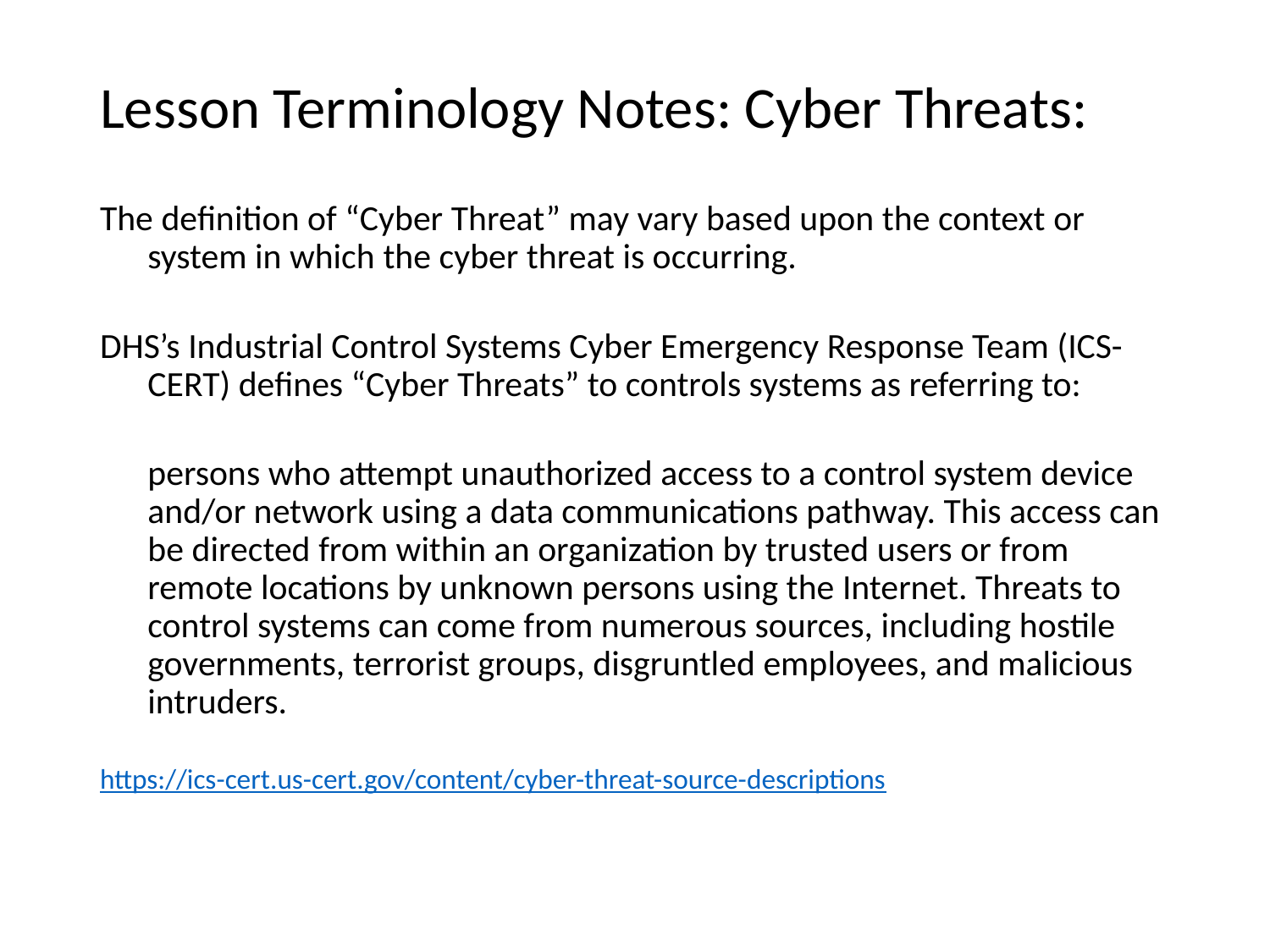

# Lesson Terminology Notes: Cyber Threats:
The definition of “Cyber Threat” may vary based upon the context or system in which the cyber threat is occurring.

DHS’s Industrial Control Systems Cyber Emergency Response Team (ICS-CERT) defines “Cyber Threats” to controls systems as referring to:

	persons who attempt unauthorized access to a control system device and/or network using a data communications pathway. This access can be directed from within an organization by trusted users or from remote locations by unknown persons using the Internet. Threats to control systems can come from numerous sources, including hostile governments, terrorist groups, disgruntled employees, and malicious intruders.

https://ics-cert.us-cert.gov/content/cyber-threat-source-descriptions